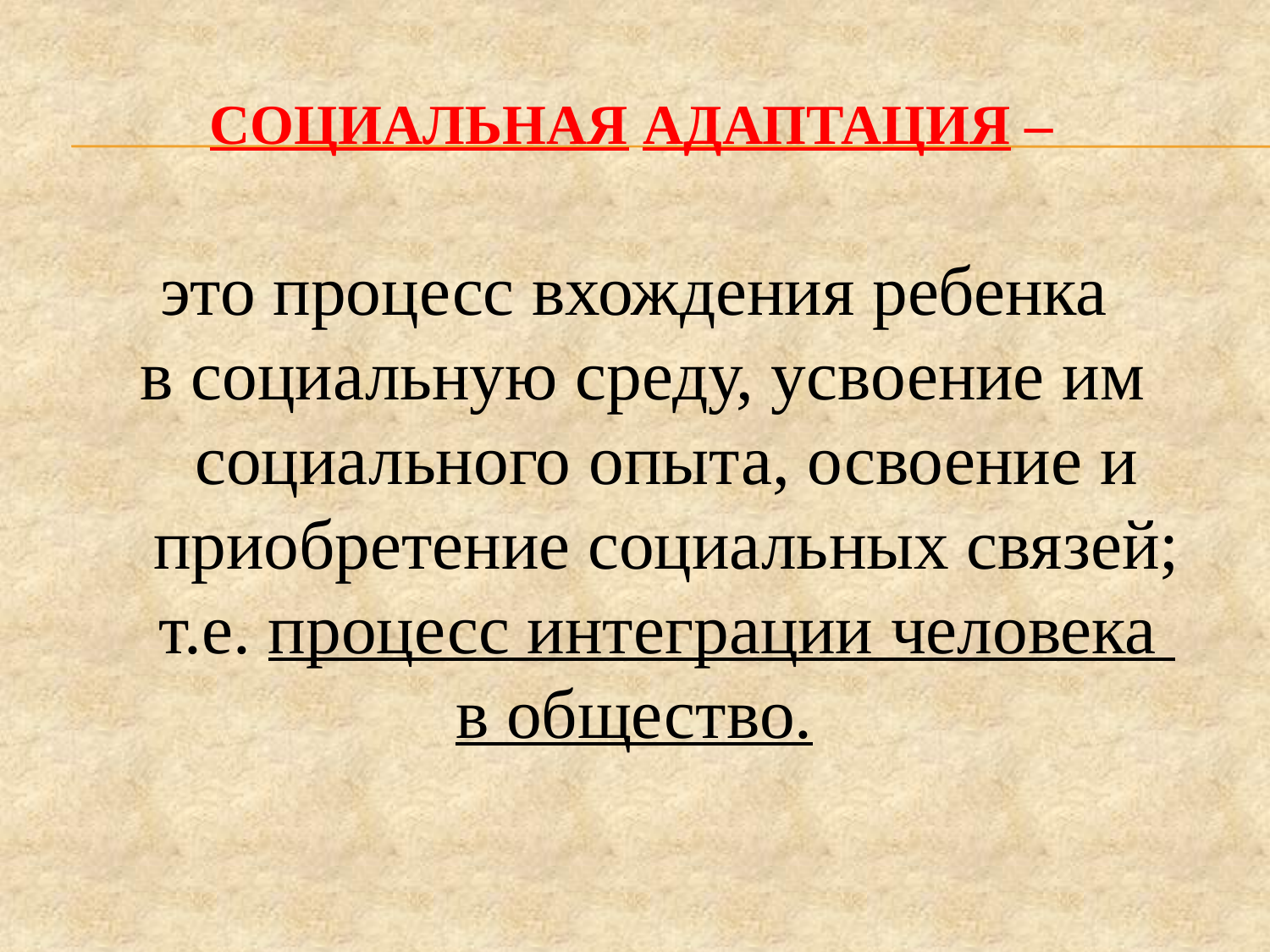

# Социальная адаптация –
это процесс вхождения ребенка
в социальную среду, усвоение им социального опыта, освоение и приобретение социальных связей; т.е. процесс интеграции человека
в общество.